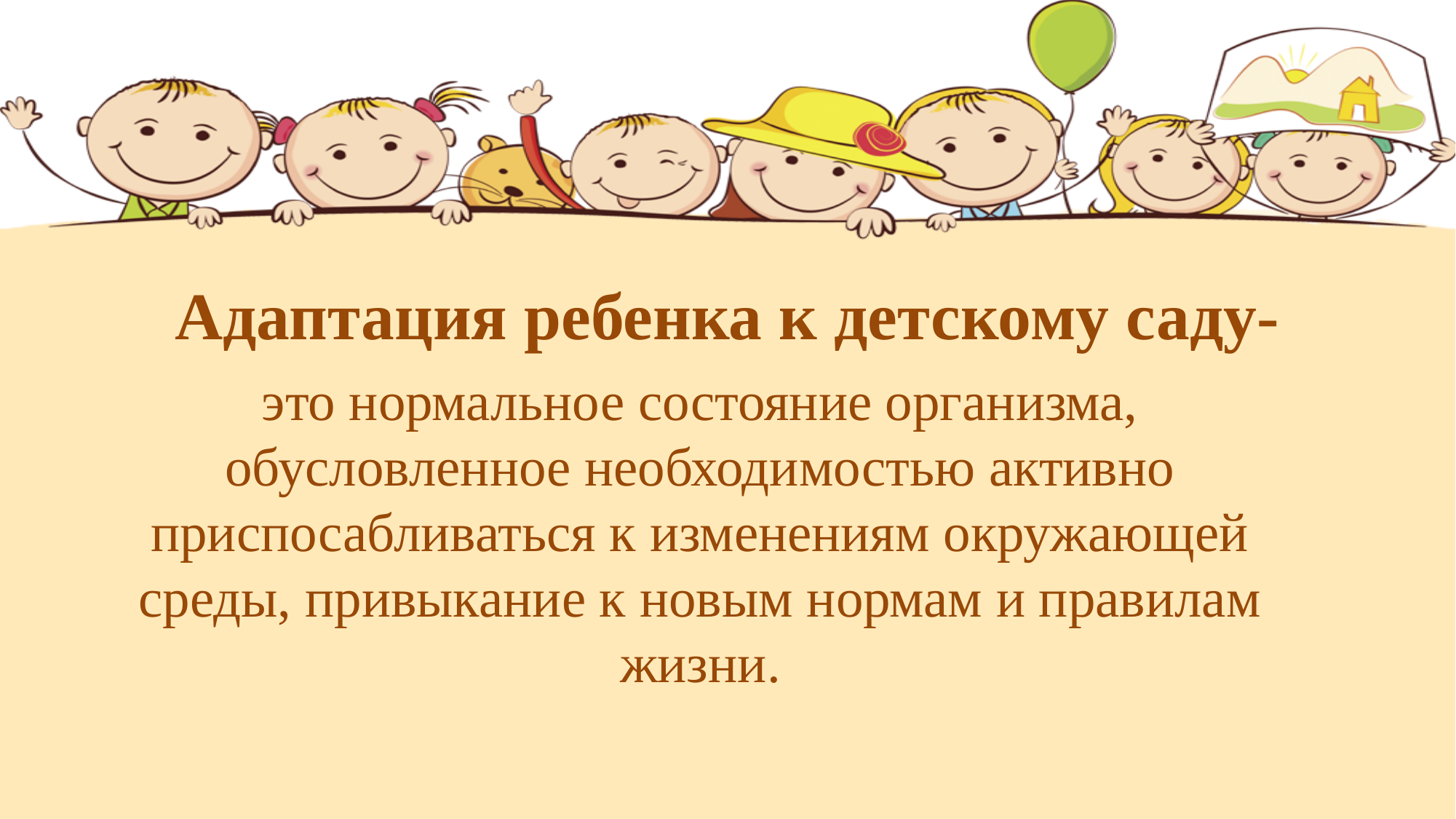

# Адаптация ребенка к детскому саду-
это нормальное состояние организма, обусловленное необходимостью активно приспосабливаться к изменениям окружающей среды, привыкание к новым нормам и правилам жизни.